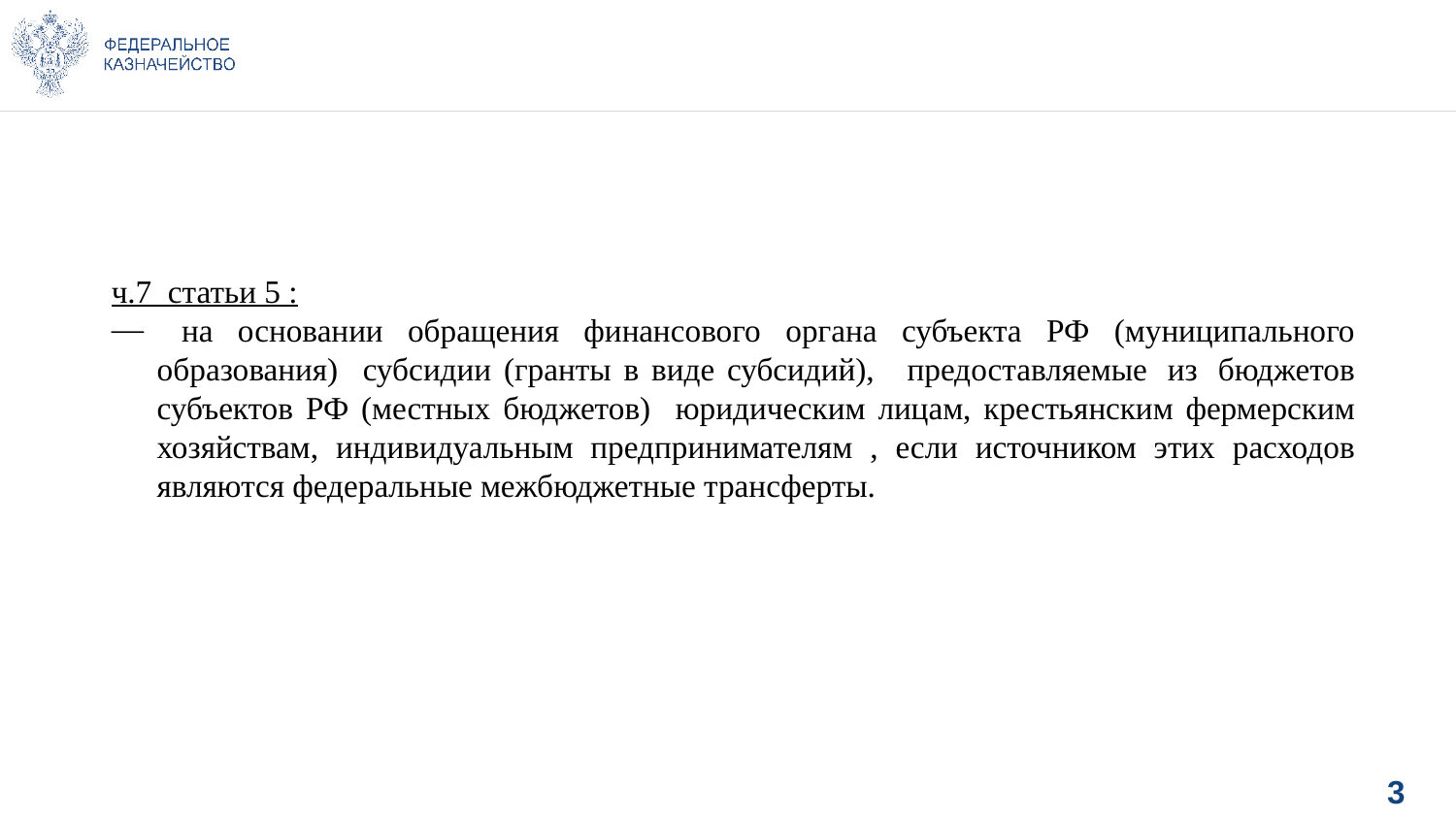

ч.7  статьи 5 :
 на основании обращения финансового органа субъекта РФ (муниципального образования)  субсидии (гранты в виде субсидий),   предоставляемые  из  бюджетов субъектов РФ (местных бюджетов)  юридическим лицам, крестьянским фермерским хозяйствам, индивидуальным предпринимателям , если источником этих расходов являются федеральные межбюджетные трансферты.
3